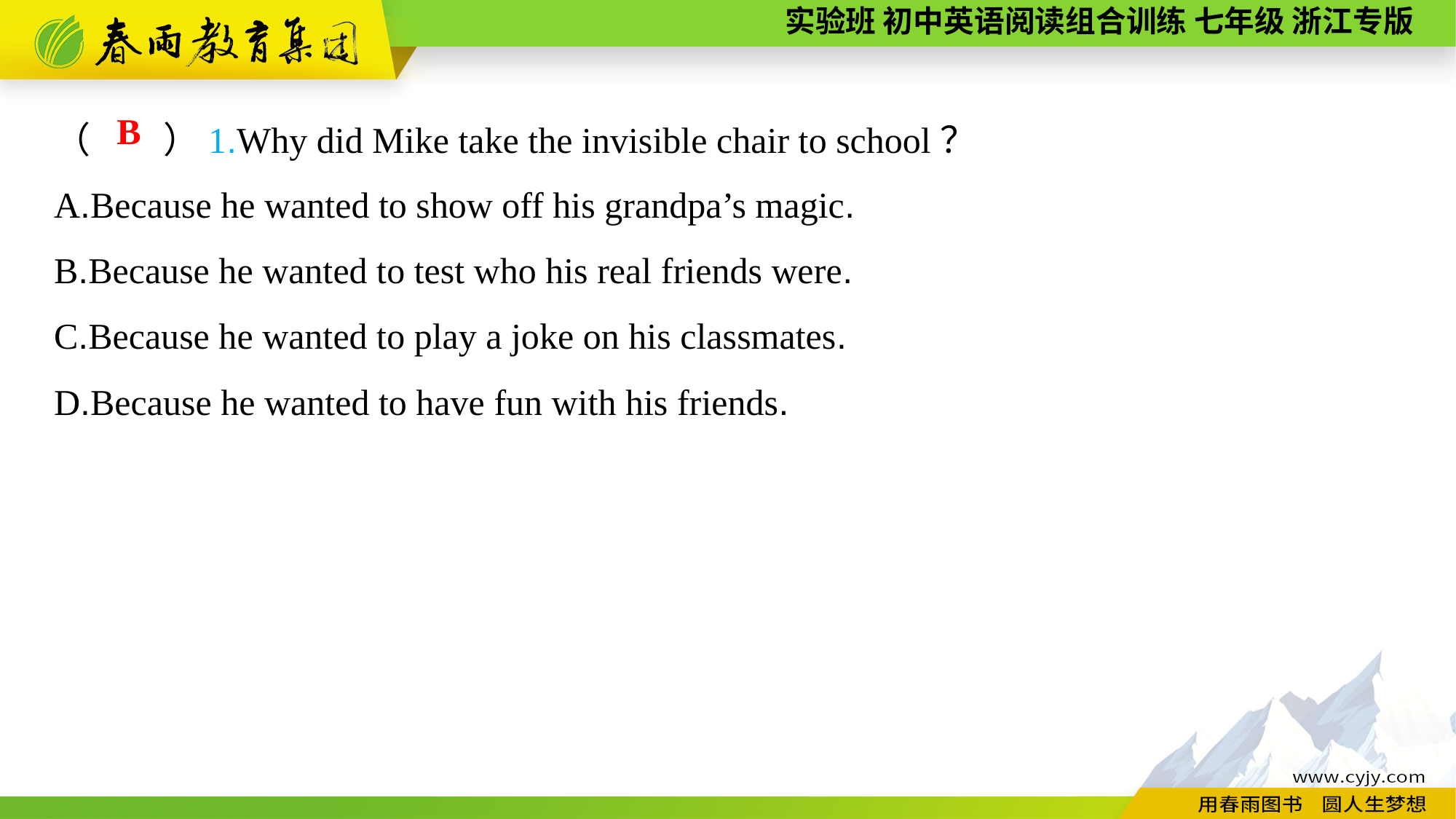

（　　）1.Why did Mike take the invisible chair to school？
A.Because he wanted to show off his grandpa’s magic.
B.Because he wanted to test who his real friends were.
C.Because he wanted to play a joke on his classmates.
D.Because he wanted to have fun with his friends.
B